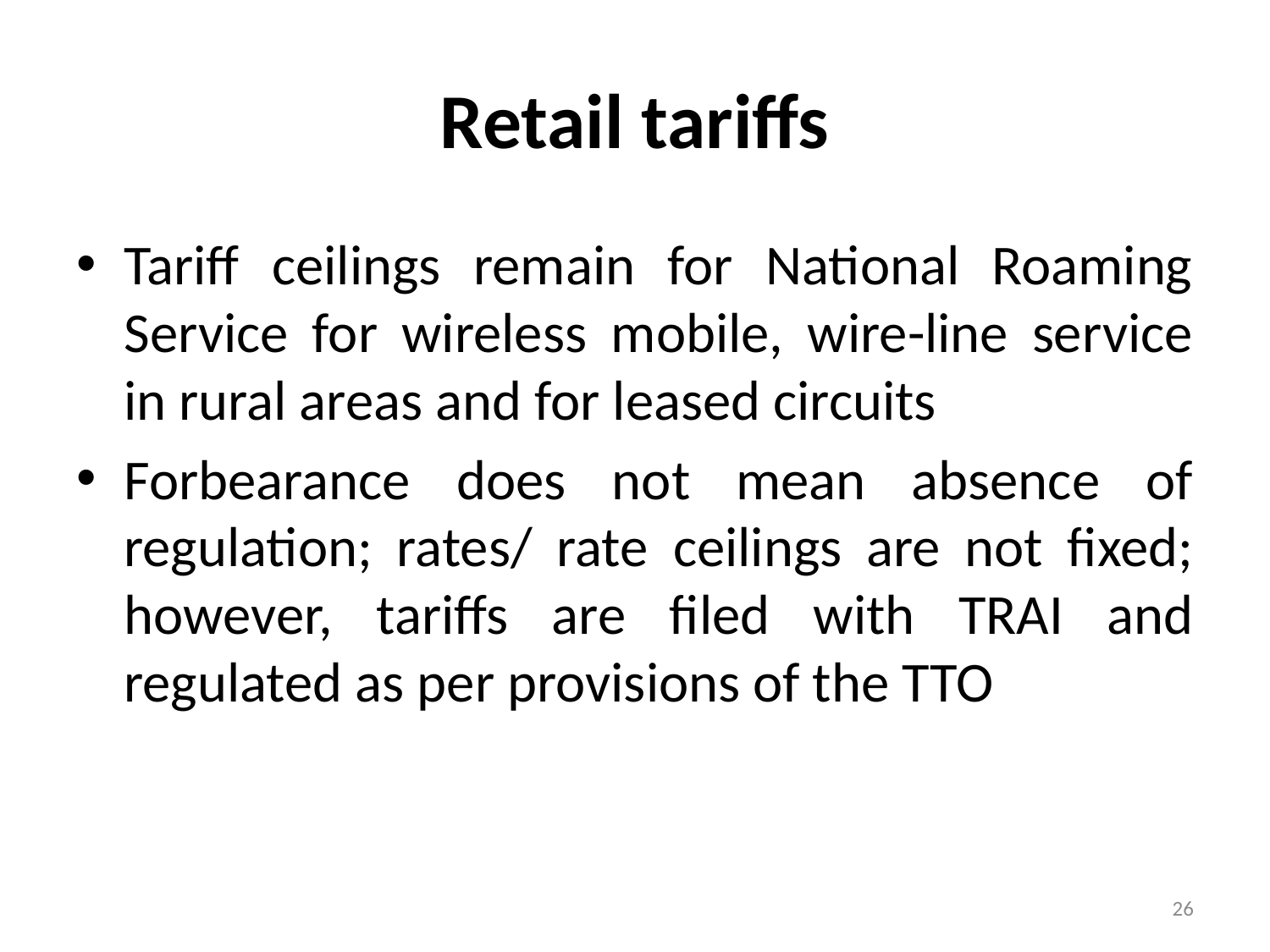

# Retail tariffs
Tariff ceilings remain for National Roaming Service for wireless mobile, wire-line service in rural areas and for leased circuits
Forbearance does not mean absence of regulation; rates/ rate ceilings are not fixed; however, tariffs are filed with TRAI and regulated as per provisions of the TTO

26